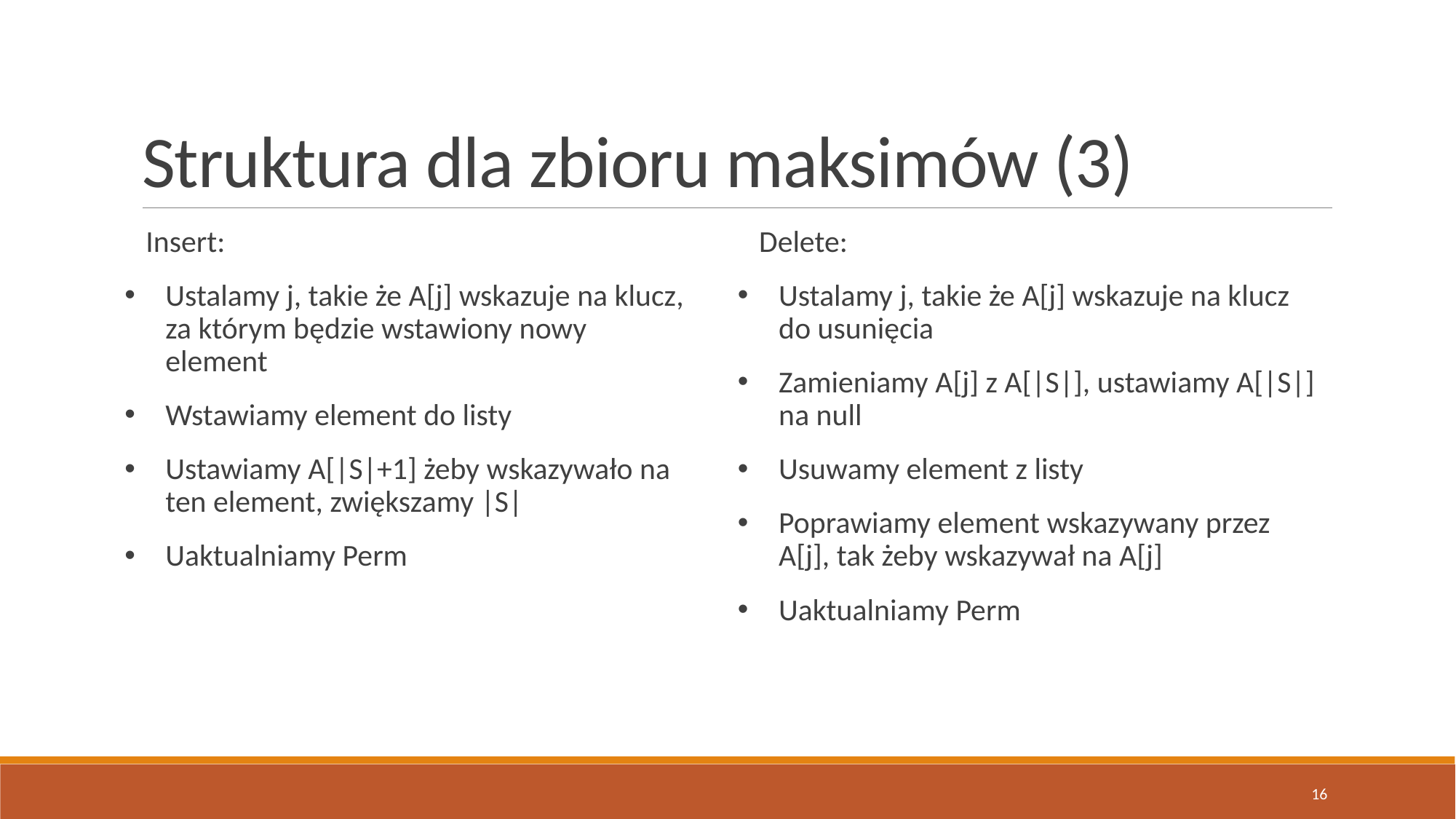

# Struktura dla zbioru maksimów (3)
Insert:
Ustalamy j, takie że A[j] wskazuje na klucz, za którym będzie wstawiony nowy element
Wstawiamy element do listy
Ustawiamy A[|S|+1] żeby wskazywało na ten element, zwiększamy |S|
Uaktualniamy Perm
Delete:
Ustalamy j, takie że A[j] wskazuje na klucz do usunięcia
Zamieniamy A[j] z A[|S|], ustawiamy A[|S|] na null
Usuwamy element z listy
Poprawiamy element wskazywany przez A[j], tak żeby wskazywał na A[j]
Uaktualniamy Perm
16